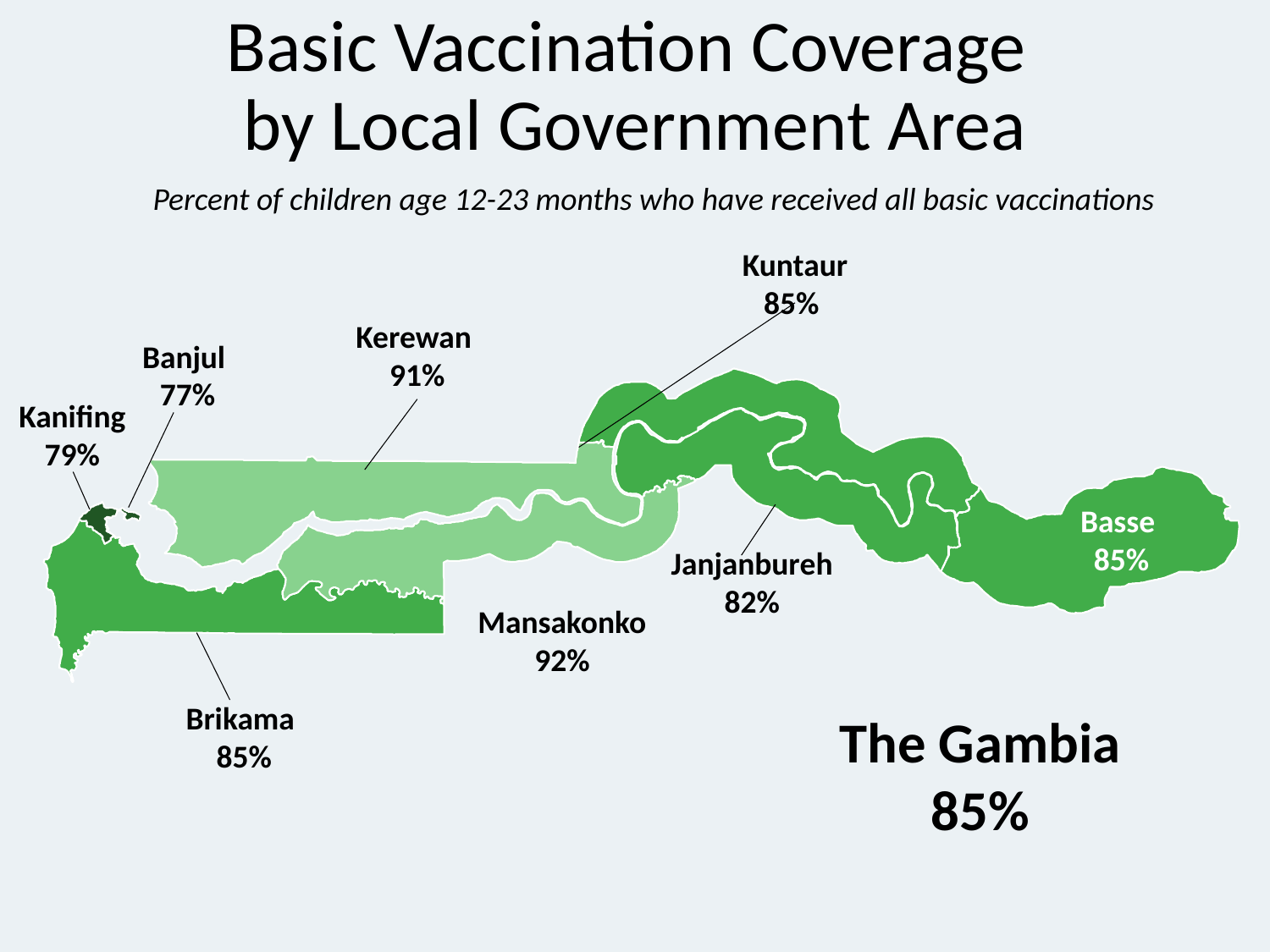

# Basic Vaccination Coverage by Local Government Area
Percent of children age 12-23 months who have received all basic vaccinations

Kuntaur
85%
Kerewan
91%
Banjul
77%

Kanifing 79%

Basse
85%

Janjanbureh
82%
Mansakonko
92%
Brikama
85%
The Gambia
85%